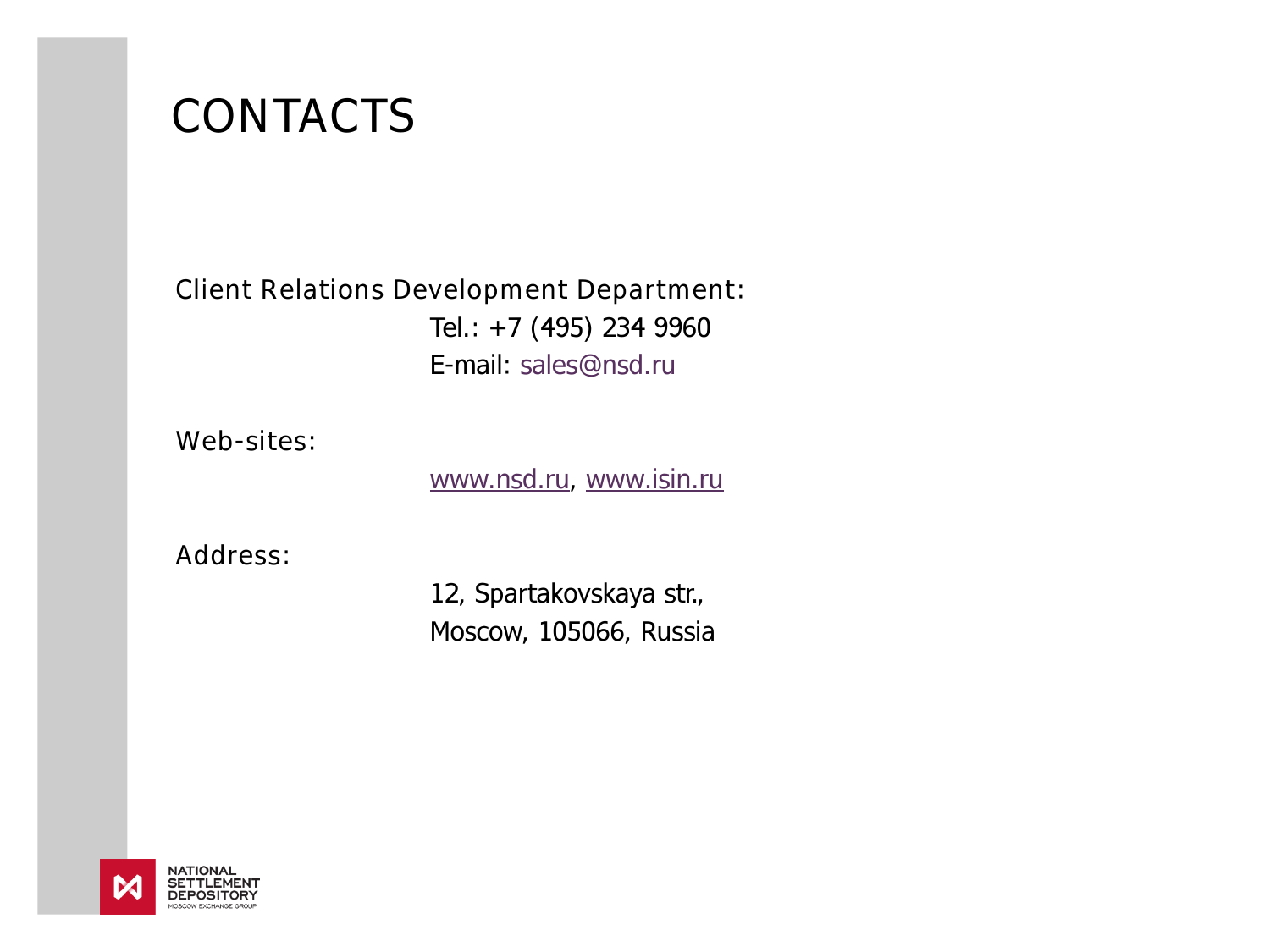

CONTACTS
Client Relations Development Department:
		Tel.: +7 (495) 234 9960
		E-mail: sales@nsd.ru

Web-sites:
		www.nsd.ru, www.isin.ru

Address:
		12, Spartakovskaya str.,
		Moscow, 105066, Russia